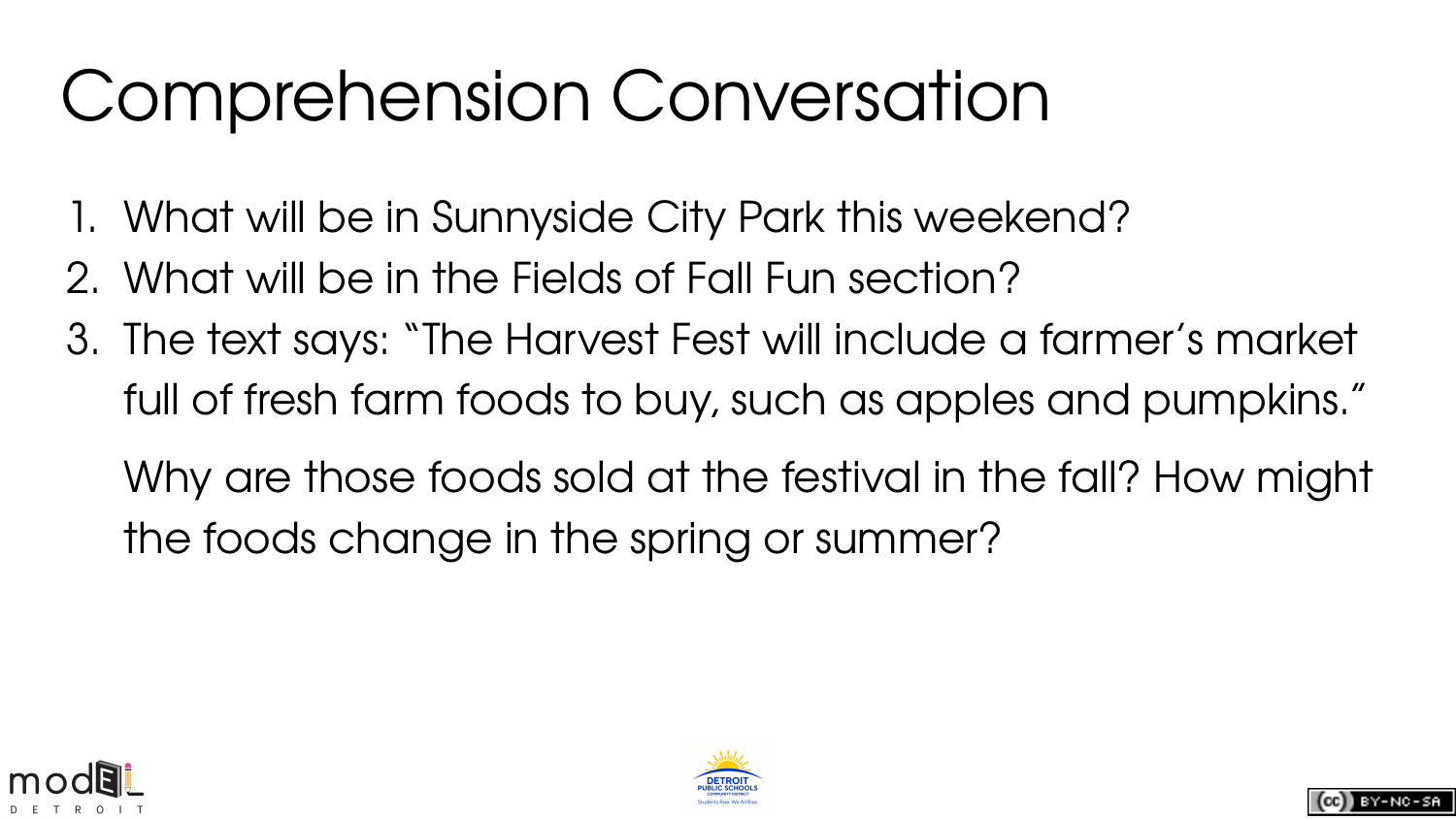

# Comprehension Conversation

What will be in Sunnyside City Park this weekend?
What will be in the Fields of Fall Fun section?
The text says: “The Harvest Fest will include a farmer’s market full of fresh farm foods to buy, such as apples and pumpkins.”
Why are those foods sold at the festival in the fall? How might the foods change in the spring or summer?